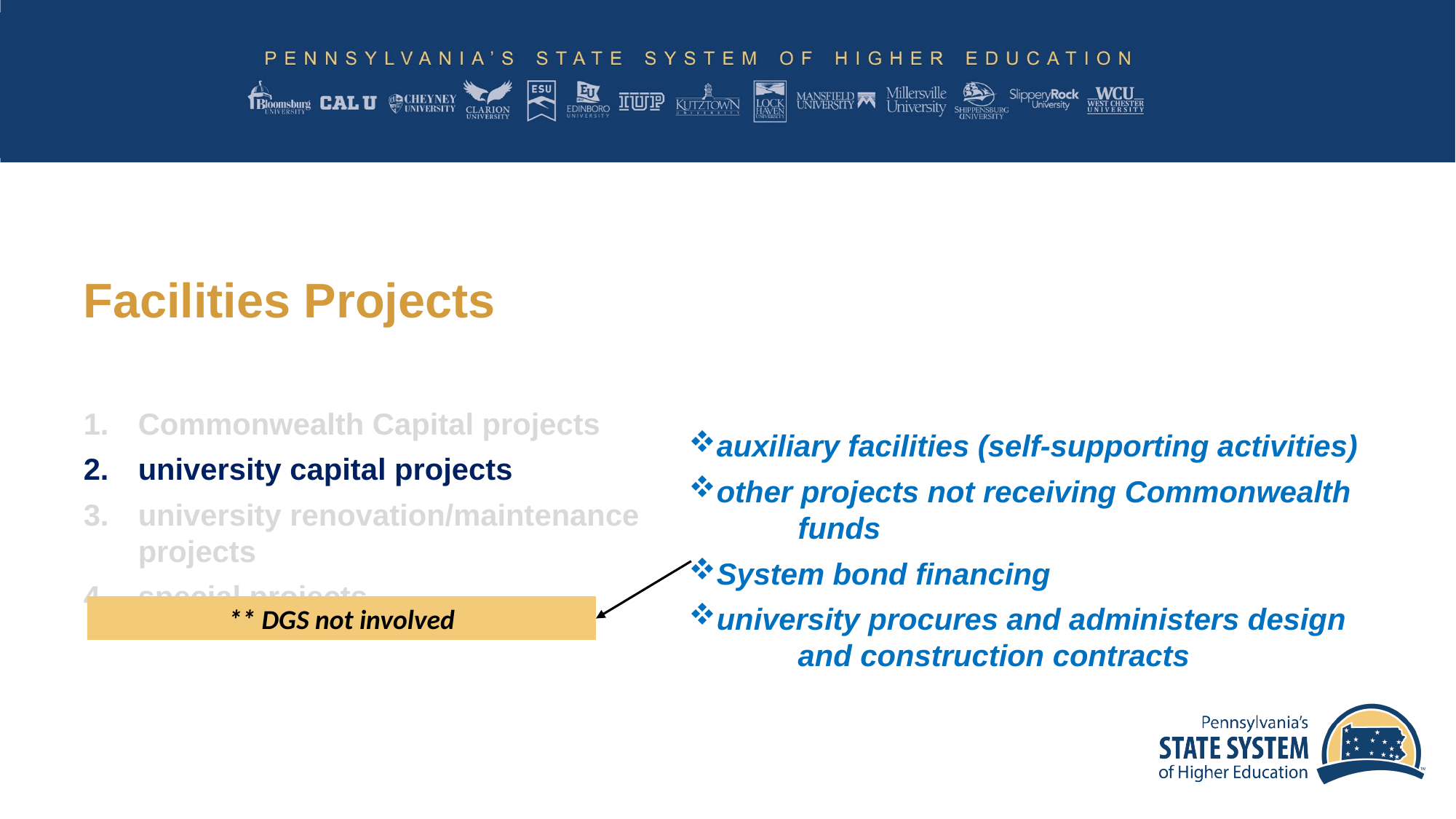

Facilities Projects

Commonwealth Capital projects
university capital projects
university renovation/maintenance projects
special projects

auxiliary facilities (self-supporting activities)
other projects not receiving Commonwealth 	funds
System bond financing
university procures and administers design 	and construction contracts
** DGS not involved